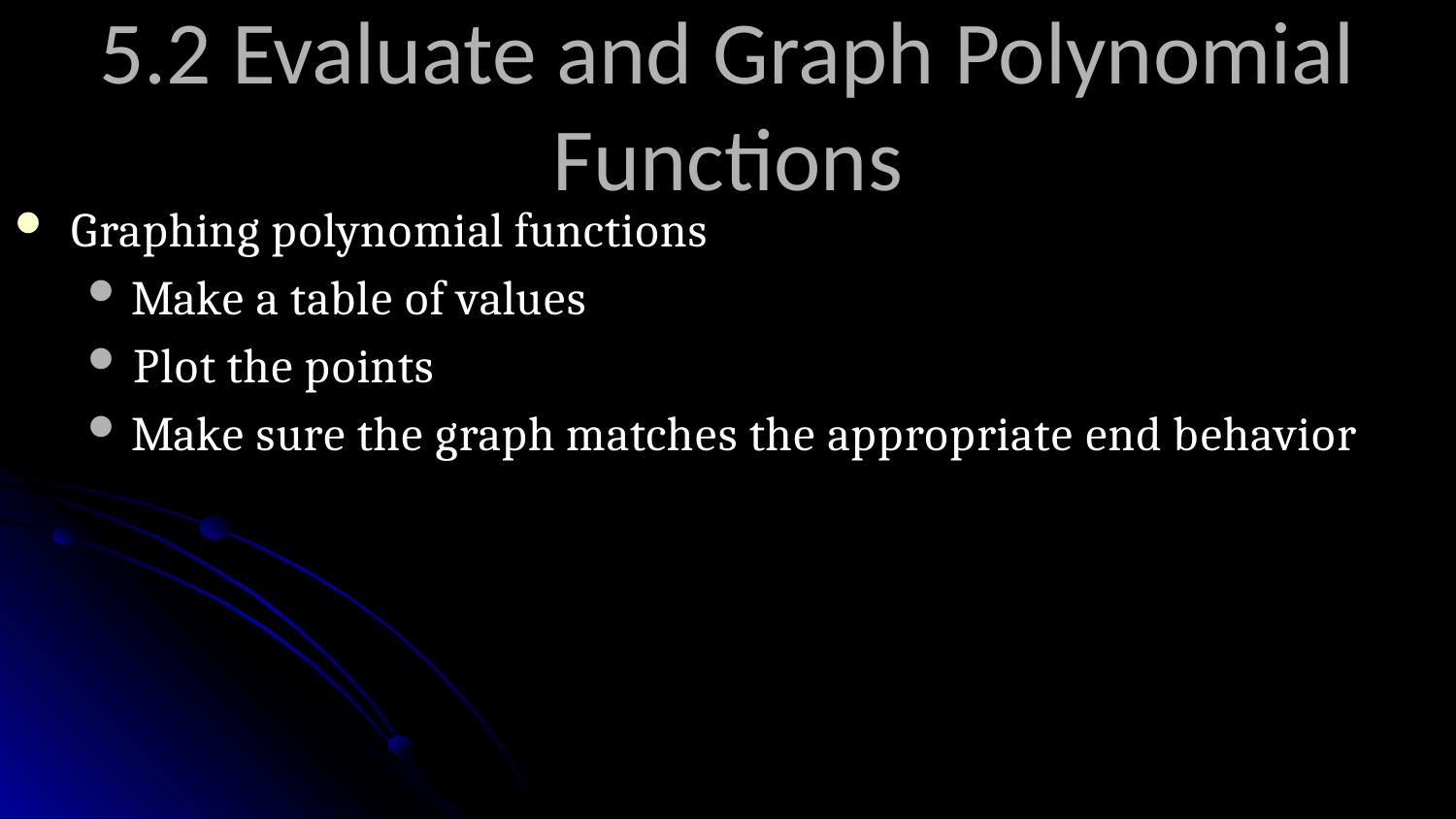

# 5.2 Evaluate and Graph Polynomial Functions
Graphing polynomial functions
Make a table of values
Plot the points
Make sure the graph matches the appropriate end behavior